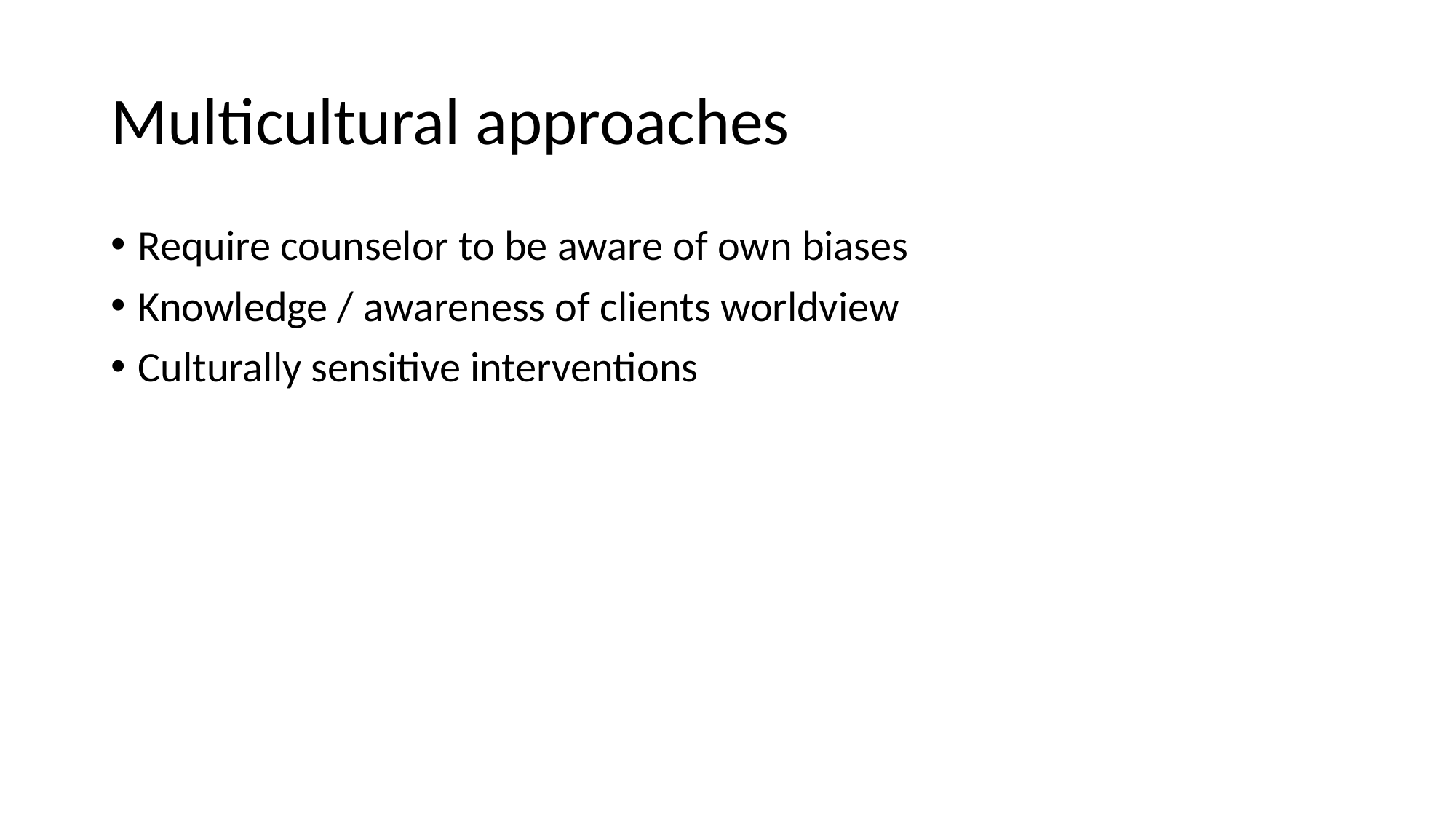

# Multicultural approaches
Require counselor to be aware of own biases
Knowledge / awareness of clients worldview
Culturally sensitive interventions